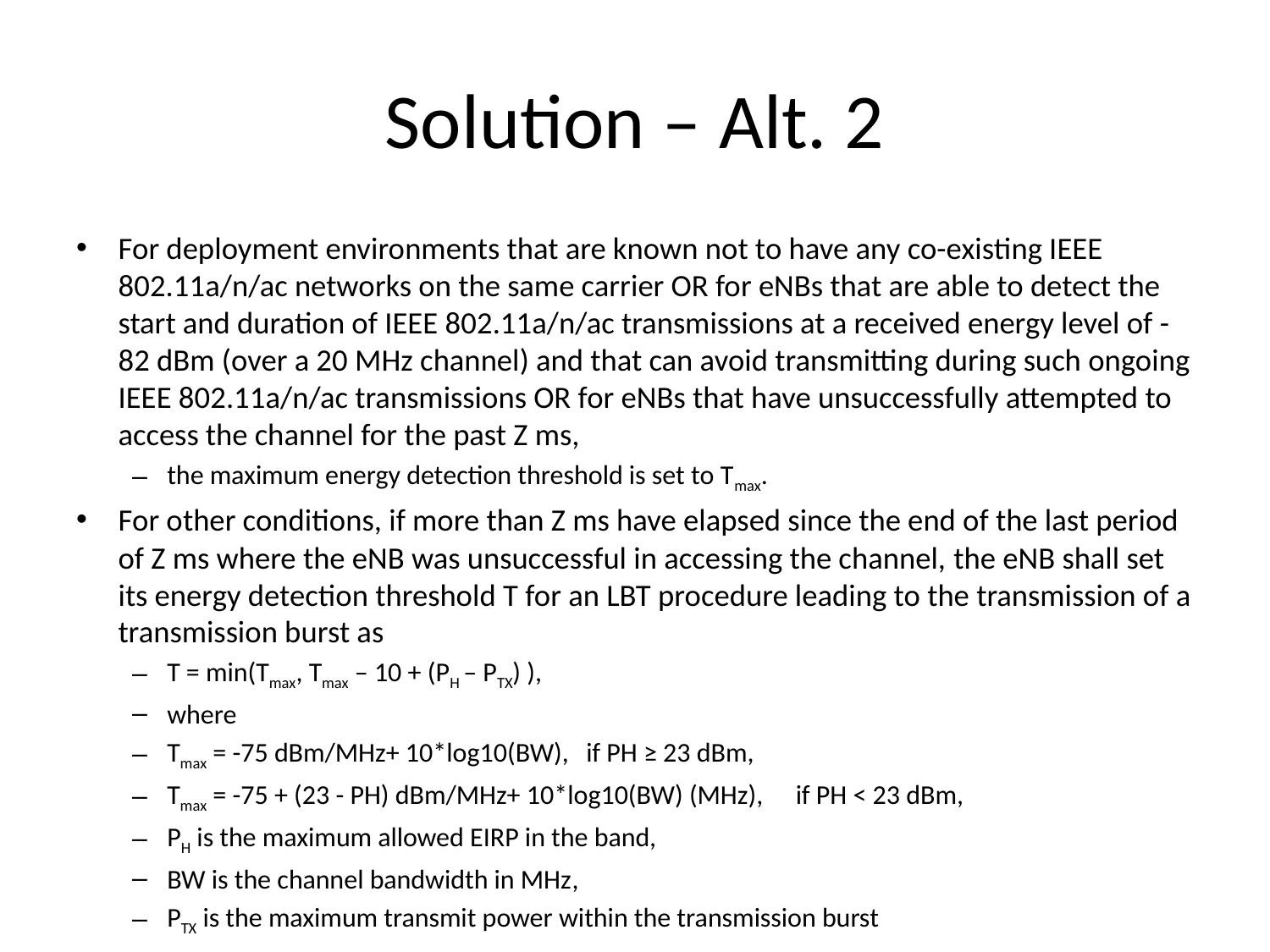

# Solution – Alt. 2
For deployment environments that are known not to have any co-existing IEEE 802.11a/n/ac networks on the same carrier OR for eNBs that are able to detect the start and duration of IEEE 802.11a/n/ac transmissions at a received energy level of -82 dBm (over a 20 MHz channel) and that can avoid transmitting during such ongoing IEEE 802.11a/n/ac transmissions OR for eNBs that have unsuccessfully attempted to access the channel for the past Z ms,
the maximum energy detection threshold is set to Tmax.
For other conditions, if more than Z ms have elapsed since the end of the last period of Z ms where the eNB was unsuccessful in accessing the channel, the eNB shall set its energy detection threshold T for an LBT procedure leading to the transmission of a transmission burst as
T = min(Tmax, Tmax – 10 + (PH – PTX) ),
where
Tmax = -75 dBm/MHz+ 10*log10(BW), 			if PH ≥ 23 dBm,
Tmax = -75 + (23 - PH) dBm/MHz+ 10*log10(BW) (MHz), 	if PH < 23 dBm,
PH is the maximum allowed EIRP in the band,
BW is the channel bandwidth in MHz,
PTX is the maximum transmit power within the transmission burst